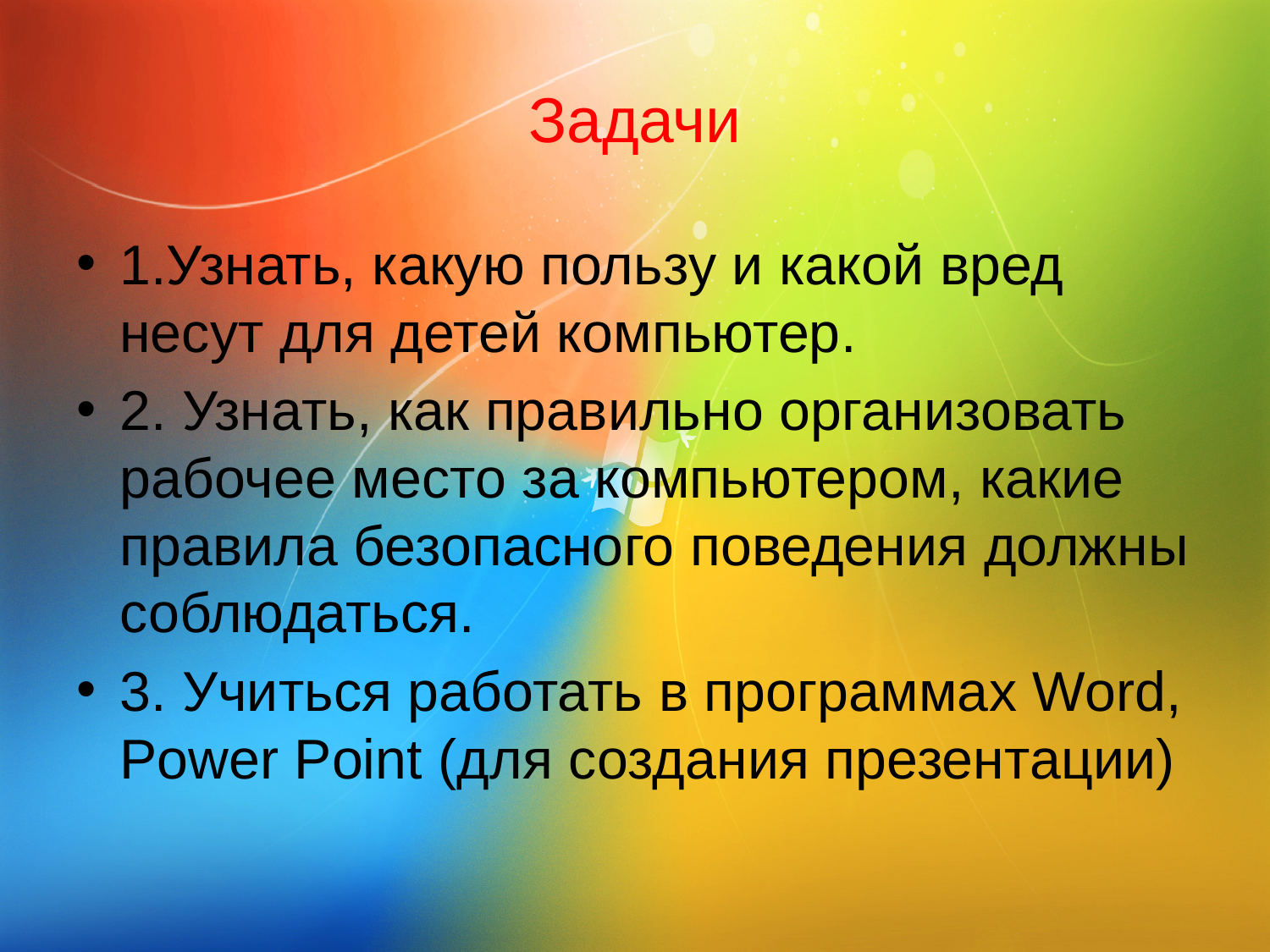

# Задачи
1.Узнать, какую пользу и какой вред несут для детей компьютер.
2. Узнать, как правильно организовать рабочее место за компьютером, какие правила безопасного поведения должны соблюдаться.
3. Учиться работать в программах Word, Power Point (для создания презентации)